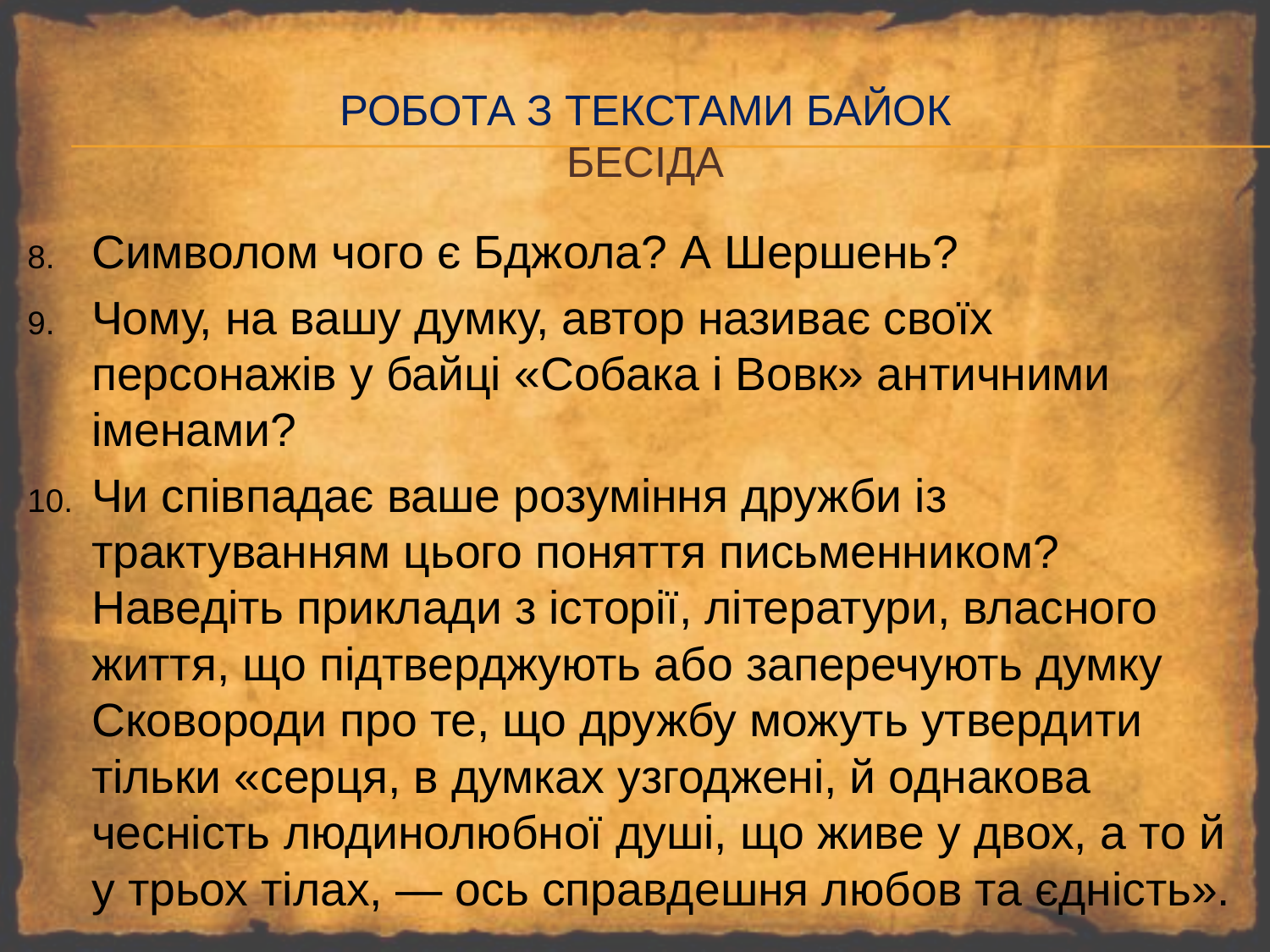

# Робота з текстами байок бесіда
Символом чого є Бджола? А Шершень?
Чому, на вашу думку, автор називає своїх персонажів у байці «Собака і Вовк» античними іменами?
Чи співпадає ваше розуміння дружби із трактуванням цього поняття письменником? Наведіть приклади з історії, літератури, власного життя, що підтверджують або заперечують думку Сковороди про те, що дружбу можуть утвердити тільки «серця, в думках узгодженi, й однакова чеснiсть людинолюбної душi, що живе у двох, а то й у трьох тiлах, — ось справдешня любов та єднiсть».